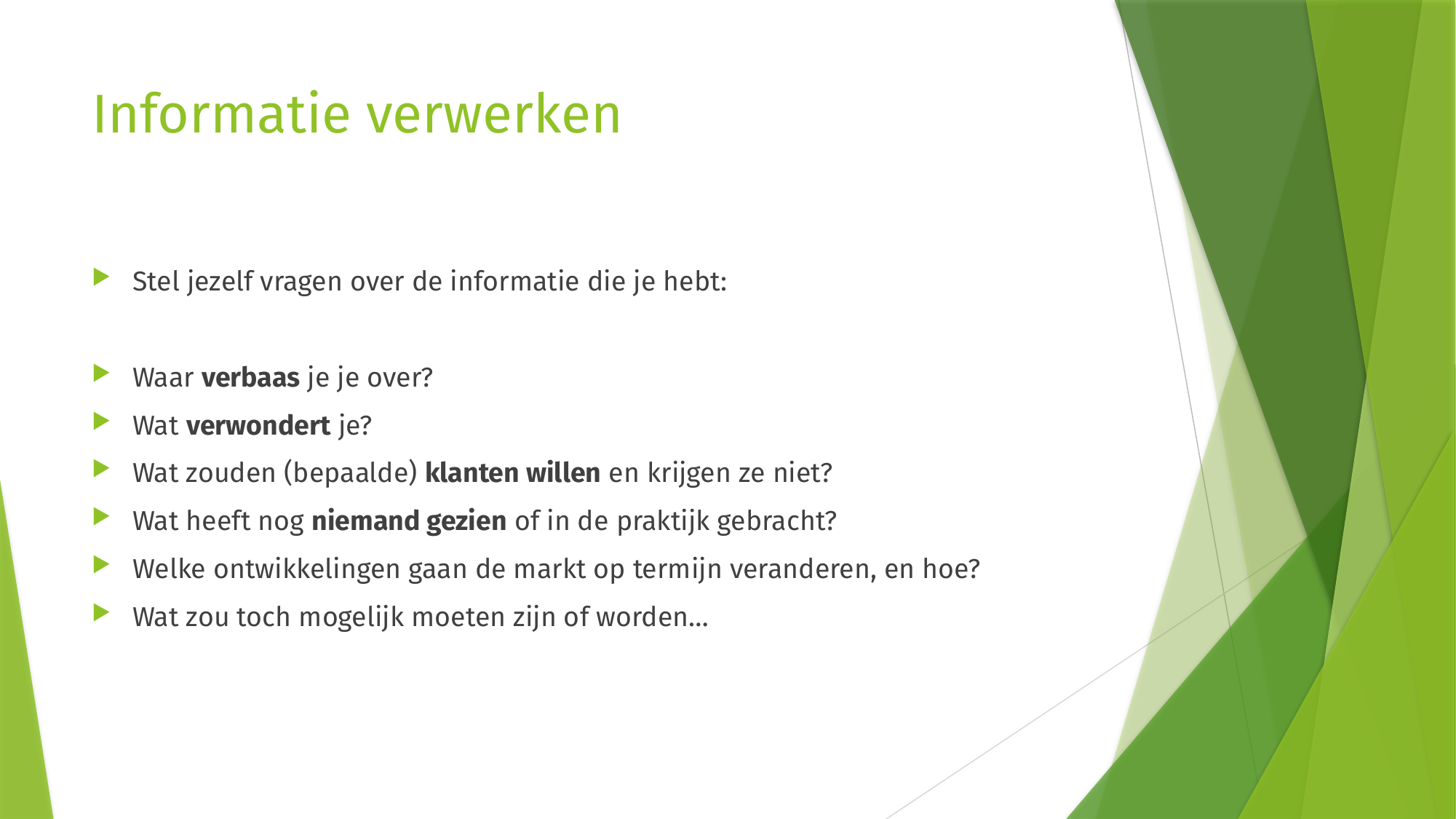

# Informatie verwerken
Stel jezelf vragen over de informatie die je hebt:

Waar verbaas je je over?
Wat verwondert je?
Wat zouden (bepaalde) klanten willen en krijgen ze niet?
Wat heeft nog niemand gezien of in de praktijk gebracht?
Welke ontwikkelingen gaan de markt op termijn veranderen, en hoe?
Wat zou toch mogelijk moeten zijn of worden…